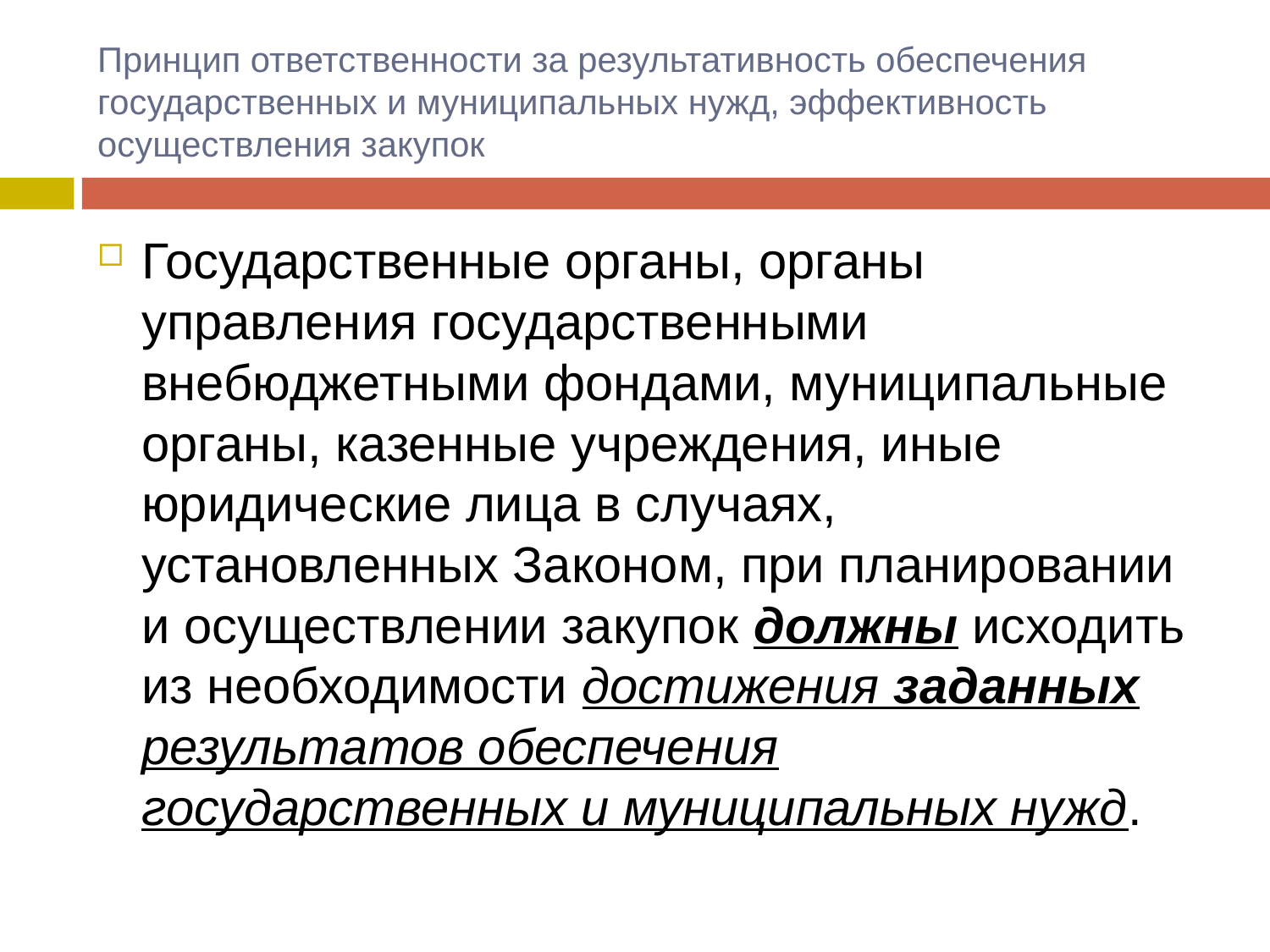

# Принцип ответственности за результативность обеспечения государственных и муниципальных нужд, эффективность осуществления закупок
Государственные органы, органы управления государственными внебюджетными фондами, муниципальные органы, казенные учреждения, иные юридические лица в случаях, установленных Законом, при планировании и осуществлении закупок должны исходить из необходимости достижения заданных результатов обеспечения государственных и муниципальных нужд.